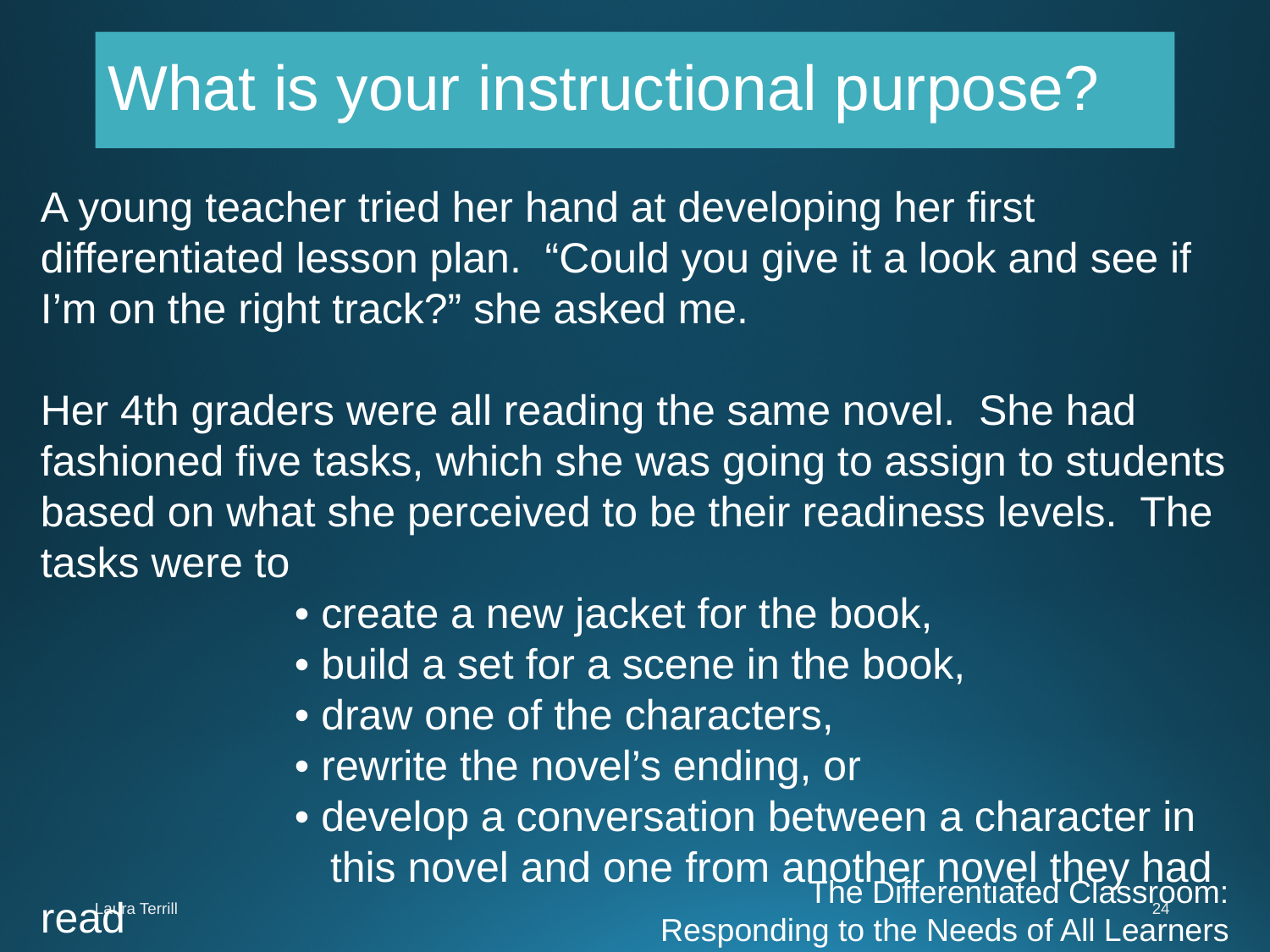

# What is your instructional purpose?
A young teacher tried her hand at developing her first differentiated lesson plan.  “Could you give it a look and see if I’m on the right track?” she asked me.

Her 4th graders were all reading the same novel.  She had fashioned five tasks, which she was going to assign to students based on what she perceived to be their readiness levels.  The tasks were to
		• create a new jacket for the book,
		• build a set for a scene in the book,
		• draw one of the characters,
		• rewrite the novel’s ending, or
		• develop a conversation between a character in
		   this novel and one from another novel they had read
		   in class that year.

The Differentiated Classroom:
Responding to the Needs of All Learners
Laura Terrill
24